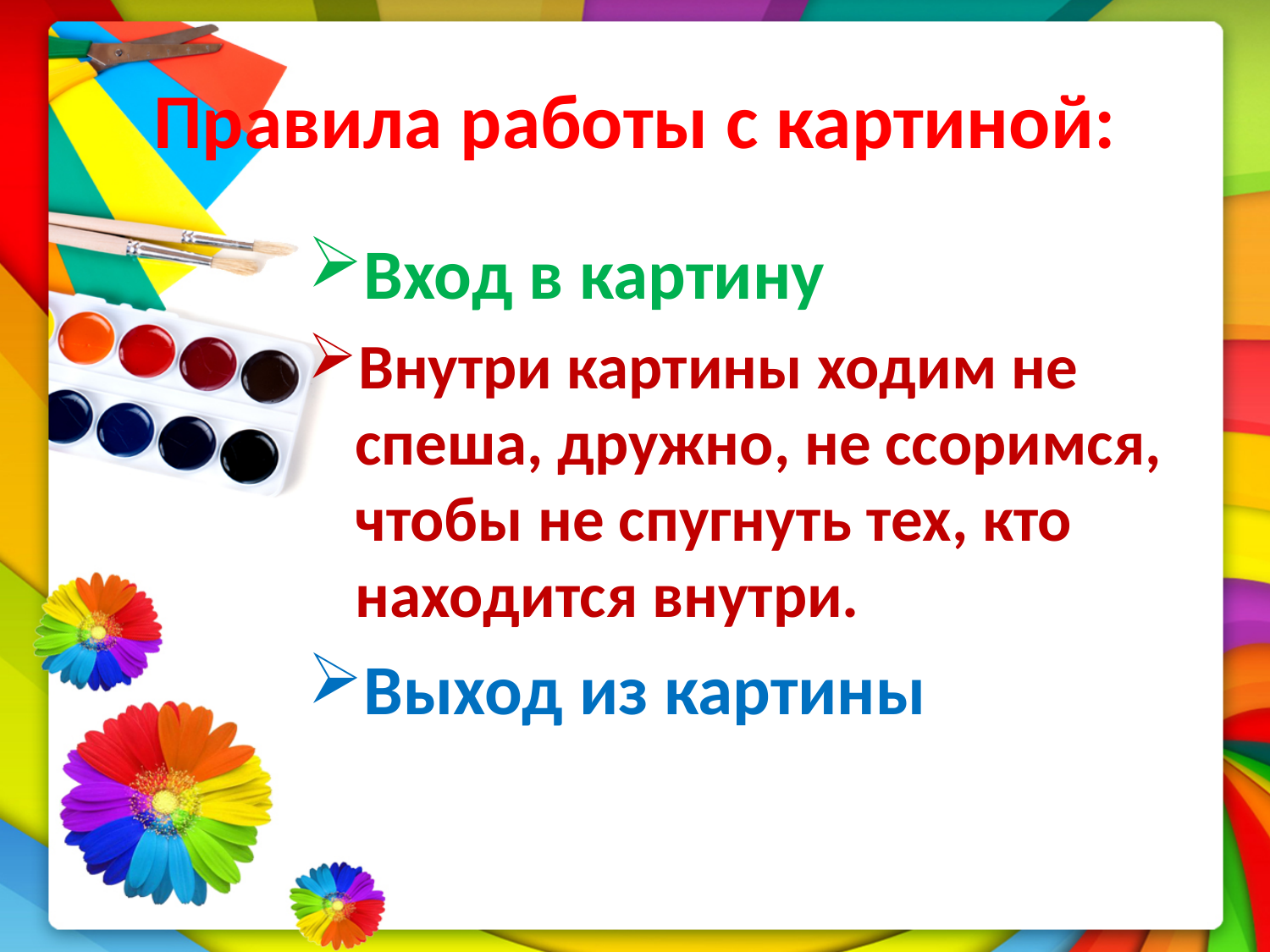

# Правила работы с картиной:
Вход в картину
Внутри картины ходим не спеша, дружно, не ссоримся, чтобы не спугнуть тех, кто находится внутри.
Выход из картины